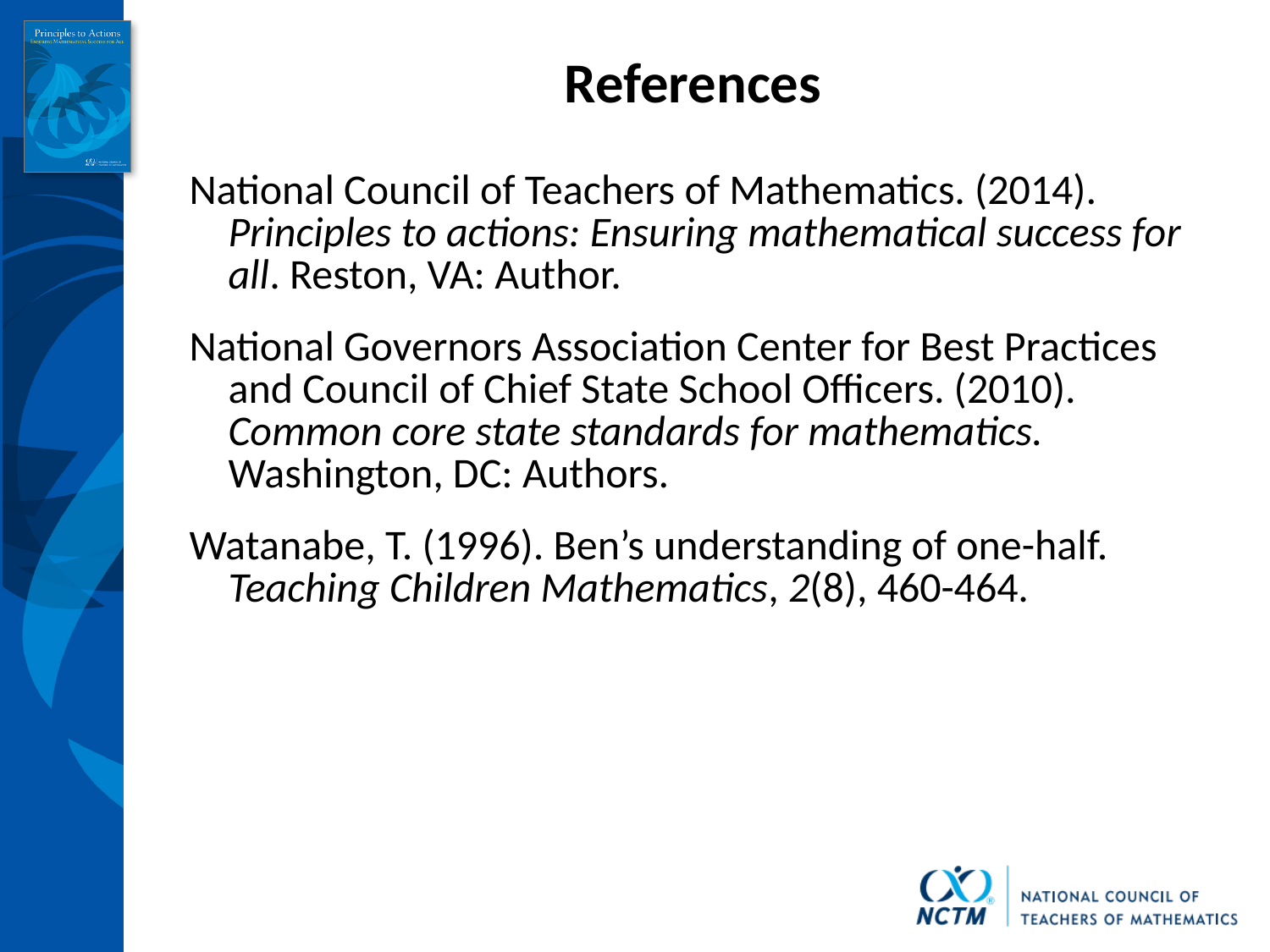

# References
National Council of Teachers of Mathematics. (2014). Principles to actions: Ensuring mathematical success for all. Reston, VA: Author.
National Governors Association Center for Best Practices and Council of Chief State School Officers. (2010). Common core state standards for mathematics. Washington, DC: Authors.
Watanabe, T. (1996). Ben’s understanding of one-half. Teaching Children Mathematics, 2(8), 460-464.